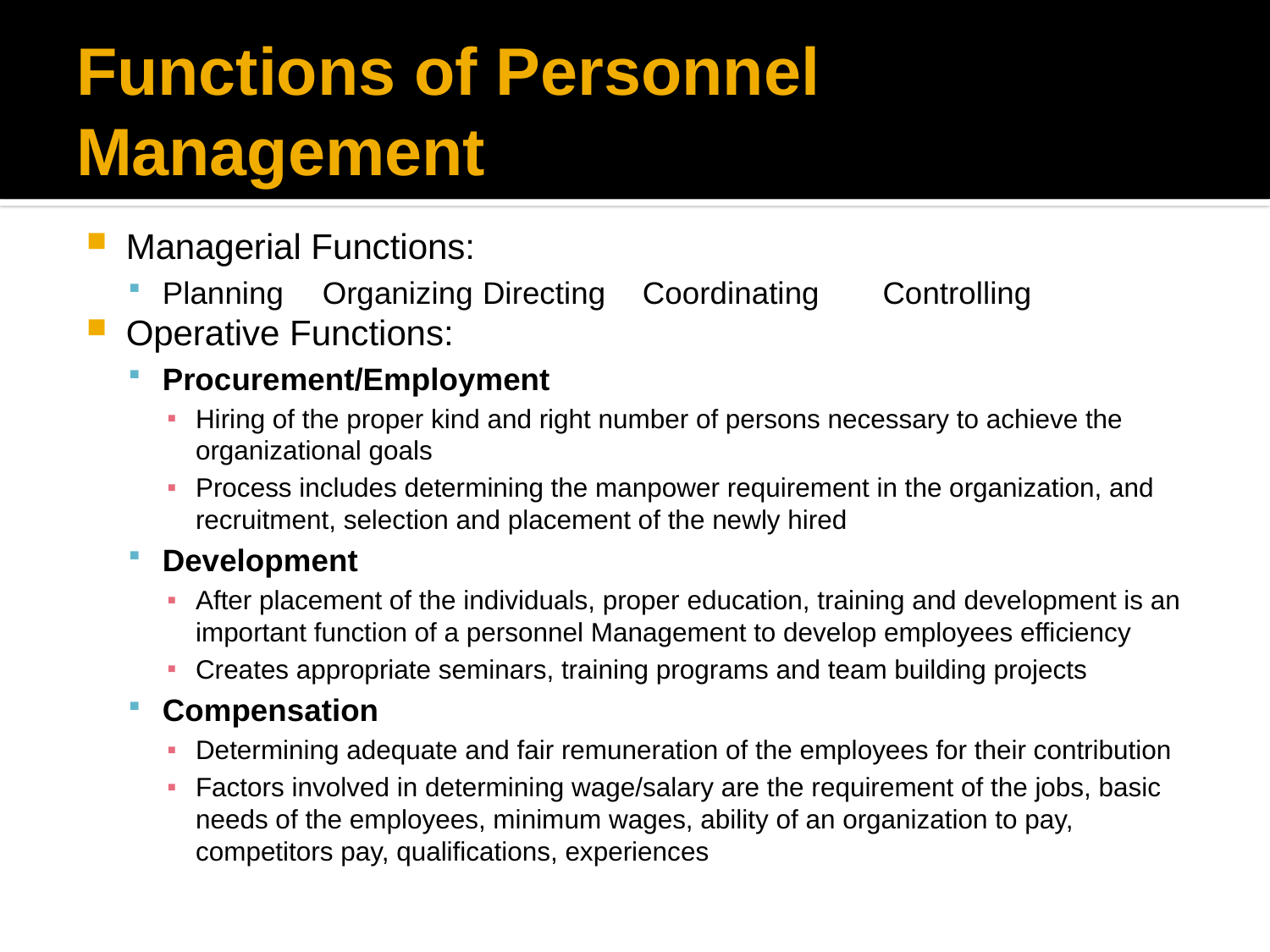

# Functions of Personnel Management
Managerial Functions:
Planning	Organizing	Directing	Coordinating	Controlling
Operative Functions:
Procurement/Employment
Hiring of the proper kind and right number of persons necessary to achieve the organizational goals
Process includes determining the manpower requirement in the organization, and recruitment, selection and placement of the newly hired
Development
After placement of the individuals, proper education, training and development is an important function of a personnel Management to develop employees efficiency
Creates appropriate seminars, training programs and team building projects
Compensation
Determining adequate and fair remuneration of the employees for their contribution
Factors involved in determining wage/salary are the requirement of the jobs, basic needs of the employees, minimum wages, ability of an organization to pay, competitors pay, qualifications, experiences